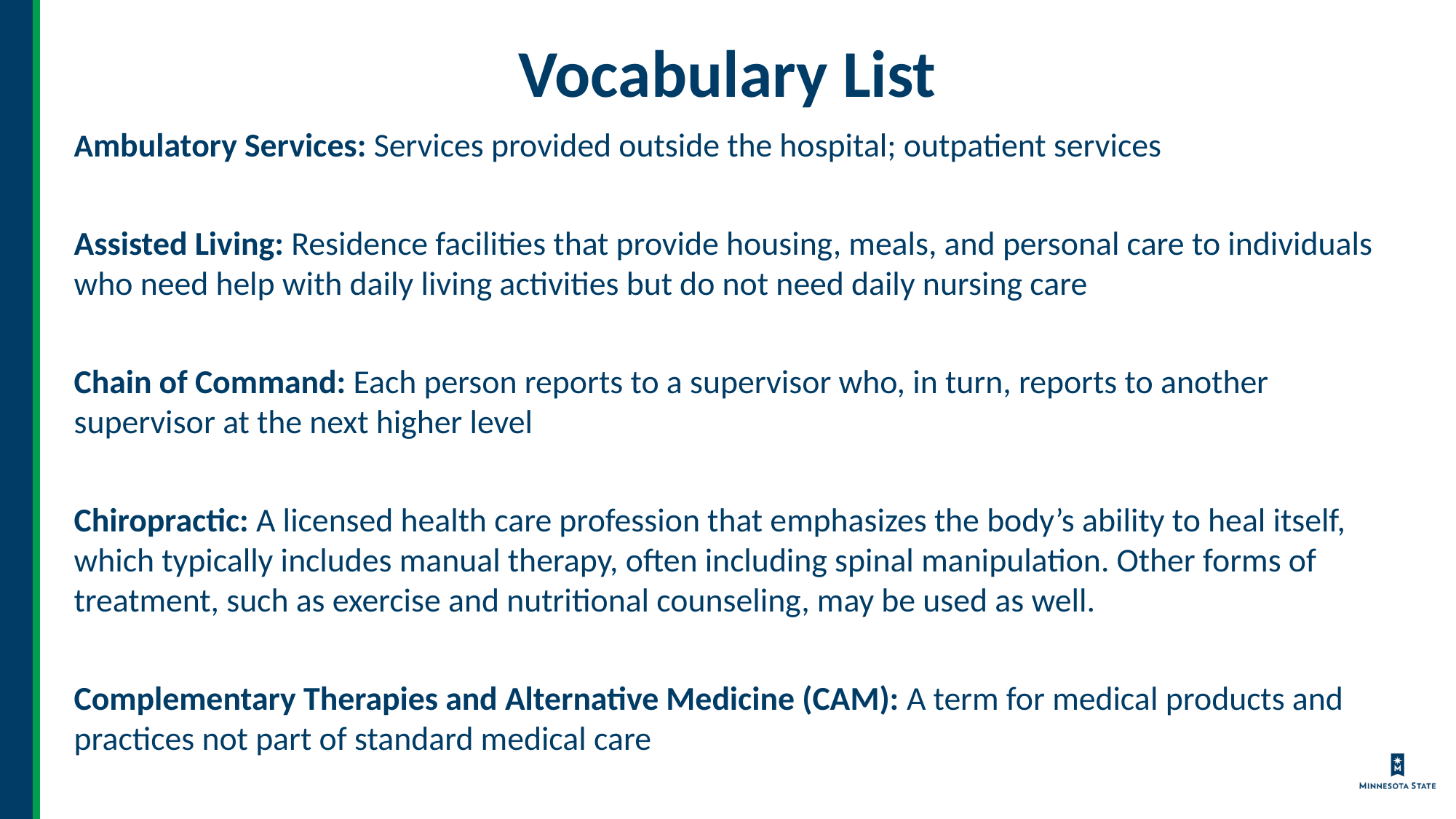

# Vocabulary List
Ambulatory Services: Services provided outside the hospital; outpatient services

Assisted Living: Residence facilities that provide housing, meals, and personal care to individuals who need help with daily living activities but do not need daily nursing care

Chain of Command: Each person reports to a supervisor who, in turn, reports to another supervisor at the next higher level

Chiropractic: A licensed health care profession that emphasizes the body’s ability to heal itself, which typically includes manual therapy, often including spinal manipulation. Other forms of treatment, such as exercise and nutritional counseling, may be used as well.

Complementary Therapies and Alternative Medicine (CAM): A term for medical products and practices not part of standard medical care